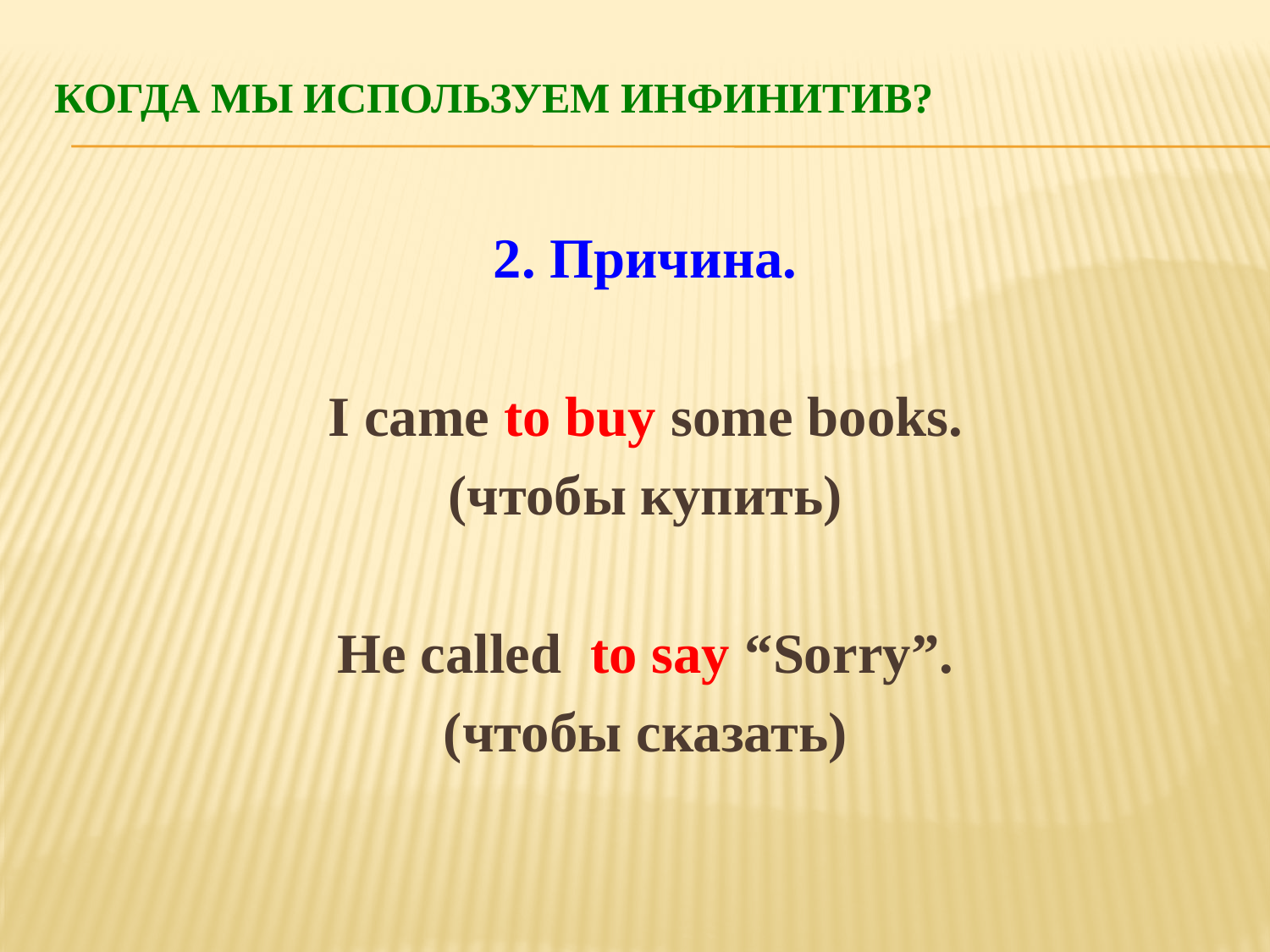

# Когда мы используем инфинитив?
2. Причина.

I came to buy some books.
(чтобы купить)

He called  to say “Sorry”.
(чтобы сказать)